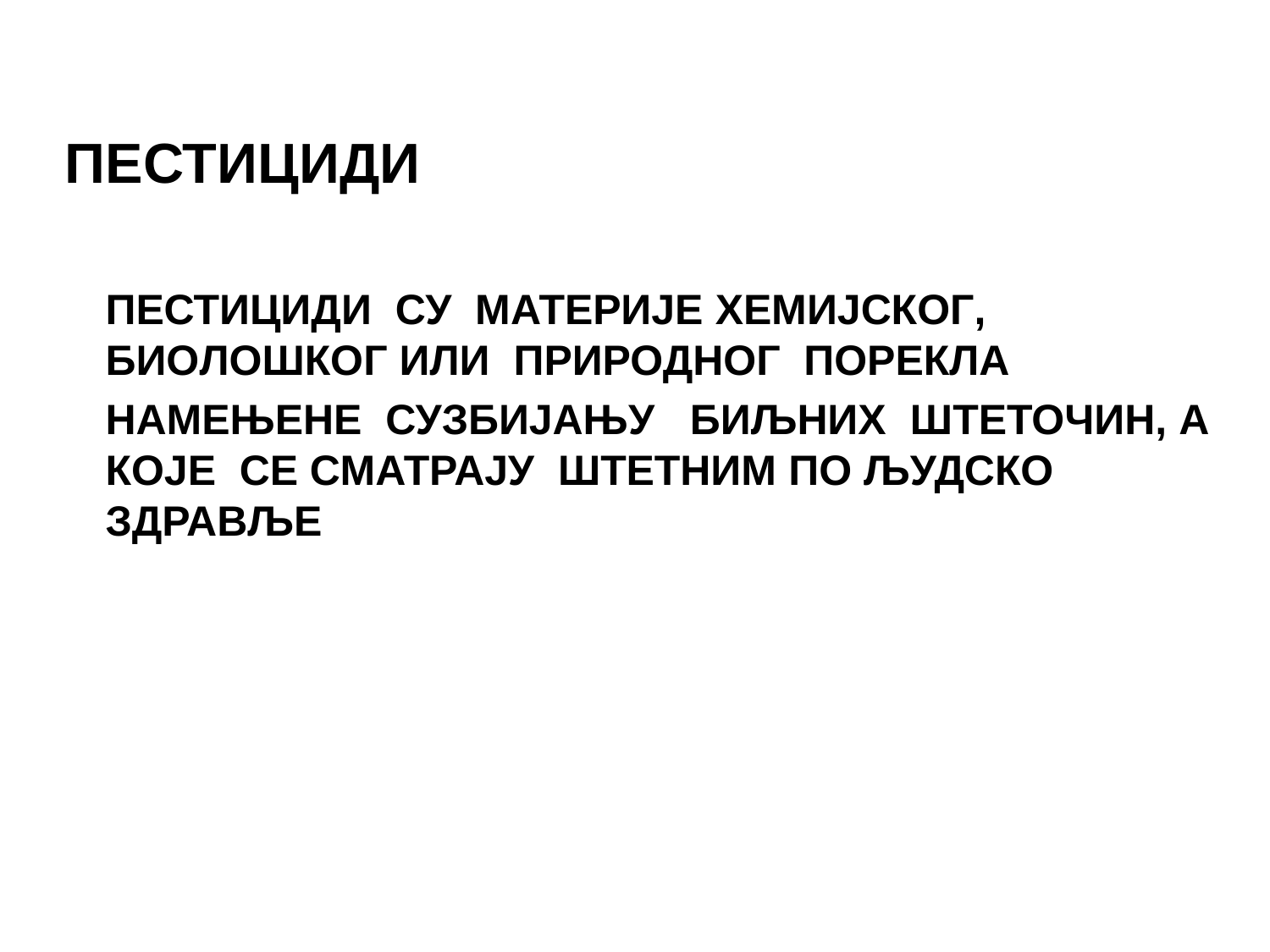

ПЕСТИЦИДИ
	ПЕСТИЦИДИ  СУ  МАТЕРИЈЕ ХЕМИЈСКОГ, БИОЛОШКОГ ИЛИ  ПРИРОДНОГ  ПОРЕКЛА
	НАМЕЊЕНЕ  СУЗБИЈАЊУ   БИЉНИХ  ШТЕТОЧИН, А КОЈЕ  СЕ СМАТРАЈУ  ШТЕТНИМ ПО ЉУДСКО ЗДРАВЉЕ